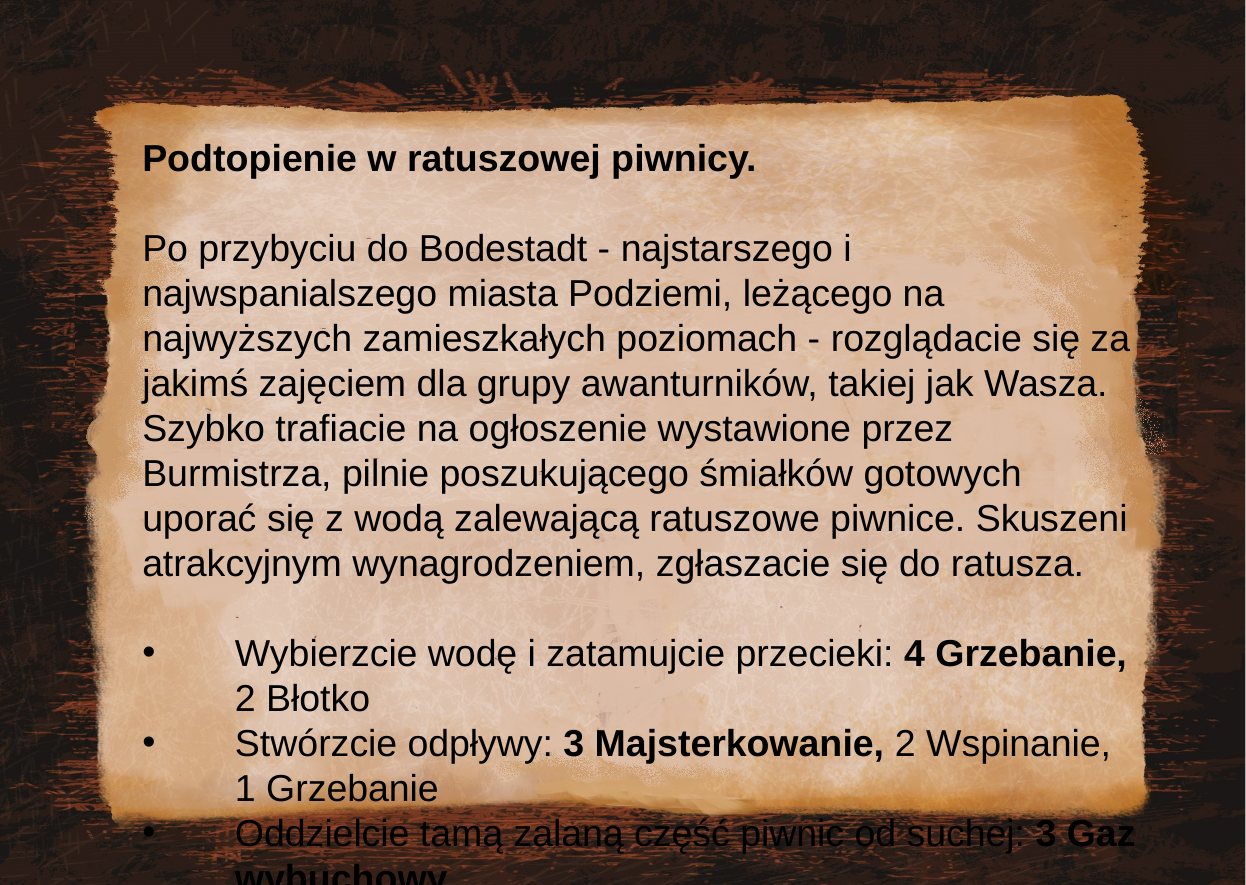

Podtopienie w ratuszowej piwnicy.

Po przybyciu do Bodestadt - najstarszego i najwspanialszego miasta Podziemi, leżącego na najwyższych zamieszkałych poziomach - rozglądacie się za jakimś zajęciem dla grupy awanturników, takiej jak Wasza. Szybko trafiacie na ogłoszenie wystawione przez Burmistrza, pilnie poszukującego śmiałków gotowych uporać się z wodą zalewającą ratuszowe piwnice. Skuszeni atrakcyjnym wynagrodzeniem, zgłaszacie się do ratusza.

Wybierzcie wodę i zatamujcie przecieki: 4 Grzebanie, 2 Błotko
Stwórzcie odpływy: 3 Majsterkowanie, 2 Wspinanie, 1 Grzebanie
Oddzielcie tamą zalaną część piwnic od suchej: 3 Gaz wybuchowy,
1 Majsterkowanie, 1 Błotko, 1 Grzebanie